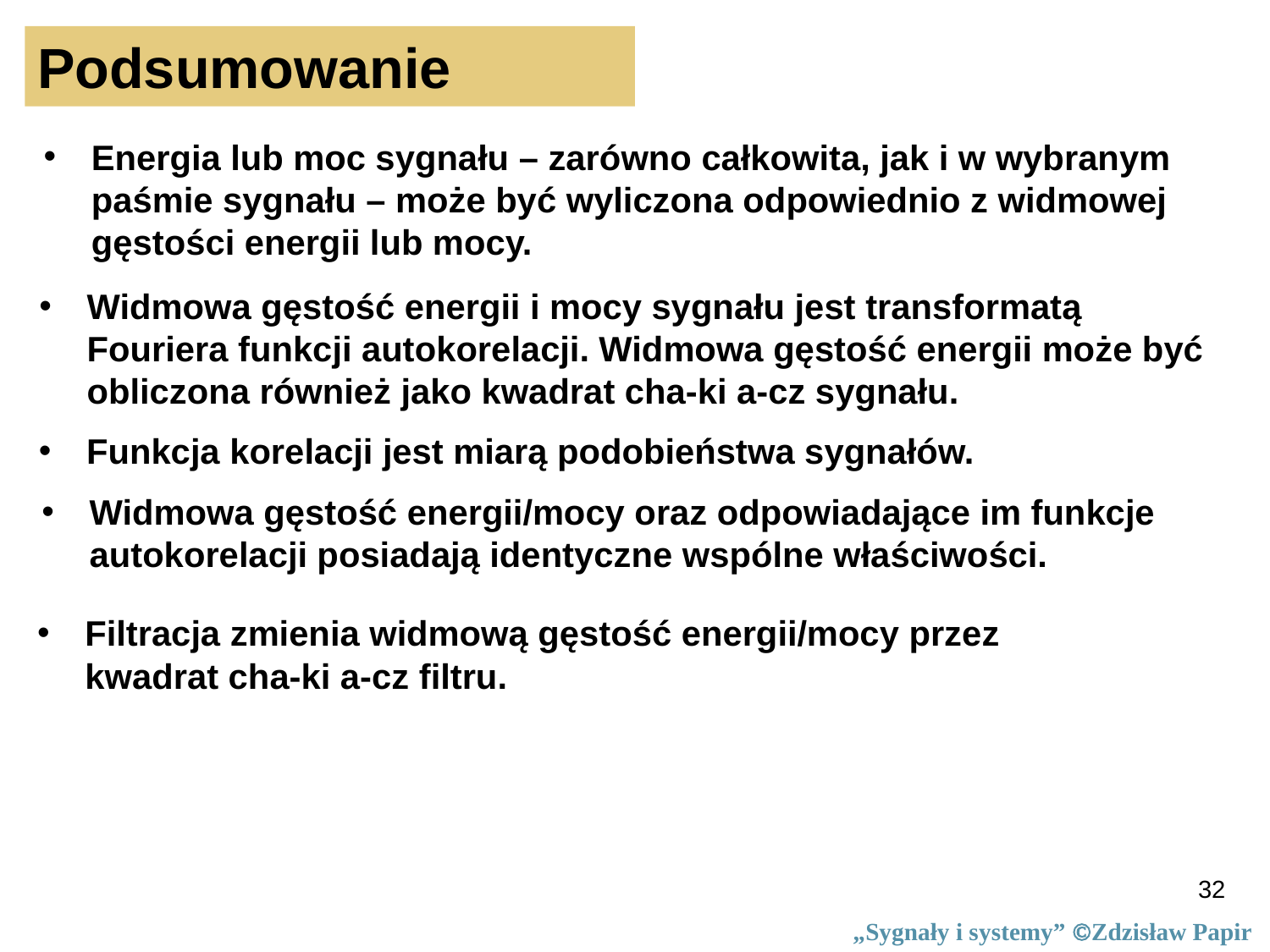

Podsumowanie
Energia lub moc sygnału – zarówno całkowita, jak i w wybranym
paśmie sygnału – może być wyliczona odpowiednio z widmowej
gęstości energii lub mocy.
Widmowa gęstość energii i mocy sygnału jest transformatą
Fouriera funkcji autokorelacji. Widmowa gęstość energii może być obliczona również jako kwadrat cha-ki a-cz sygnału.
Funkcja korelacji jest miarą podobieństwa sygnałów.
Widmowa gęstość energii/mocy oraz odpowiadające im funkcje
autokorelacji posiadają identyczne wspólne właściwości.
Filtracja zmienia widmową gęstość energii/mocy przez kwadrat cha-ki a-cz filtru.
32
„Sygnały i systemy” ©Zdzisław Papir